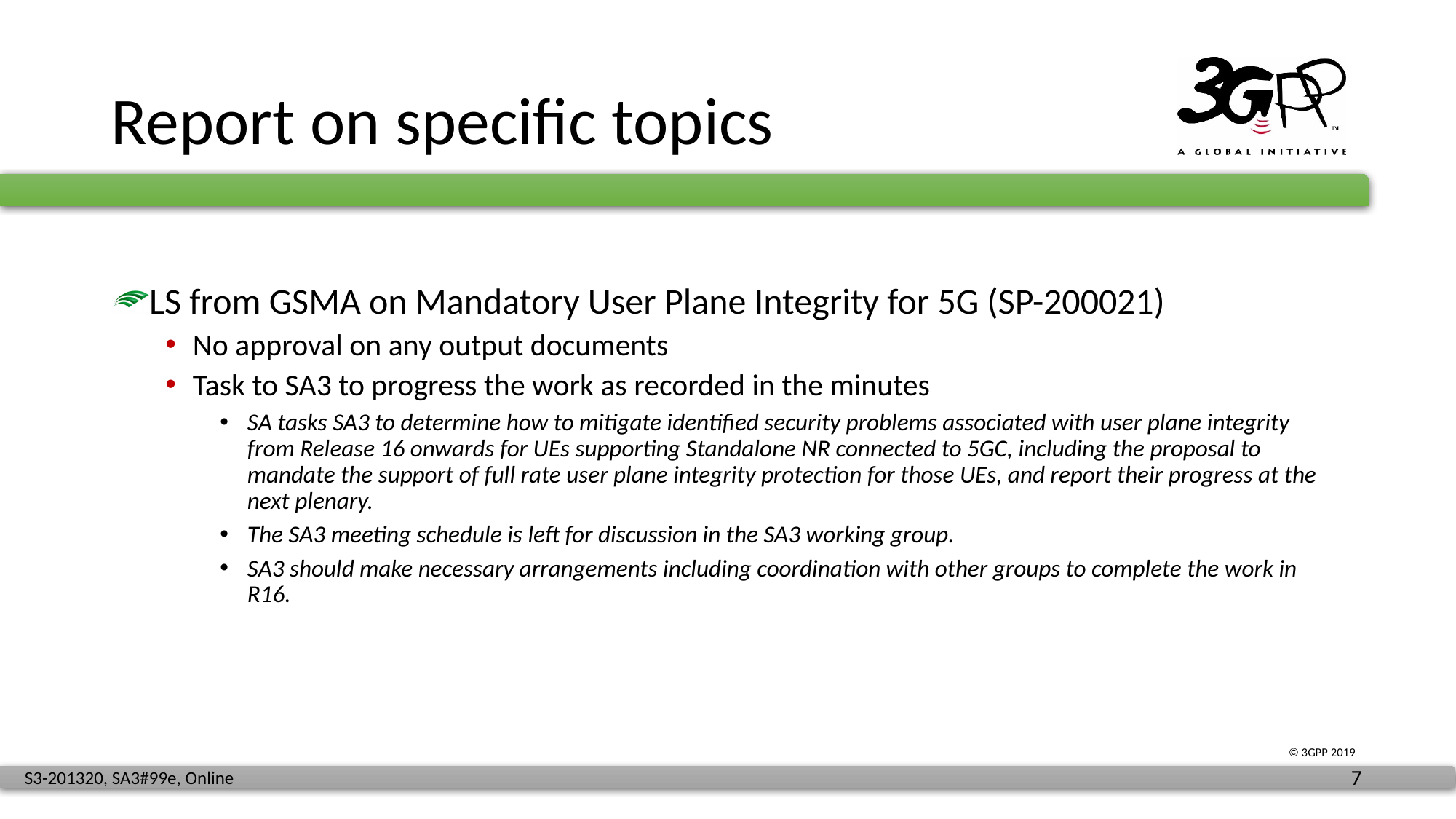

# Report on specific topics

LS from GSMA on Mandatory User Plane Integrity for 5G (SP-200021)
No approval on any output documents
Task to SA3 to progress the work as recorded in the minutes
SA tasks SA3 to determine how to mitigate identified security problems associated with user plane integrity from Release 16 onwards for UEs supporting Standalone NR connected to 5GC, including the proposal to mandate the support of full rate user plane integrity protection for those UEs, and report their progress at the next plenary.
The SA3 meeting schedule is left for discussion in the SA3 working group.
SA3 should make necessary arrangements including coordination with other groups to complete the work in R16.